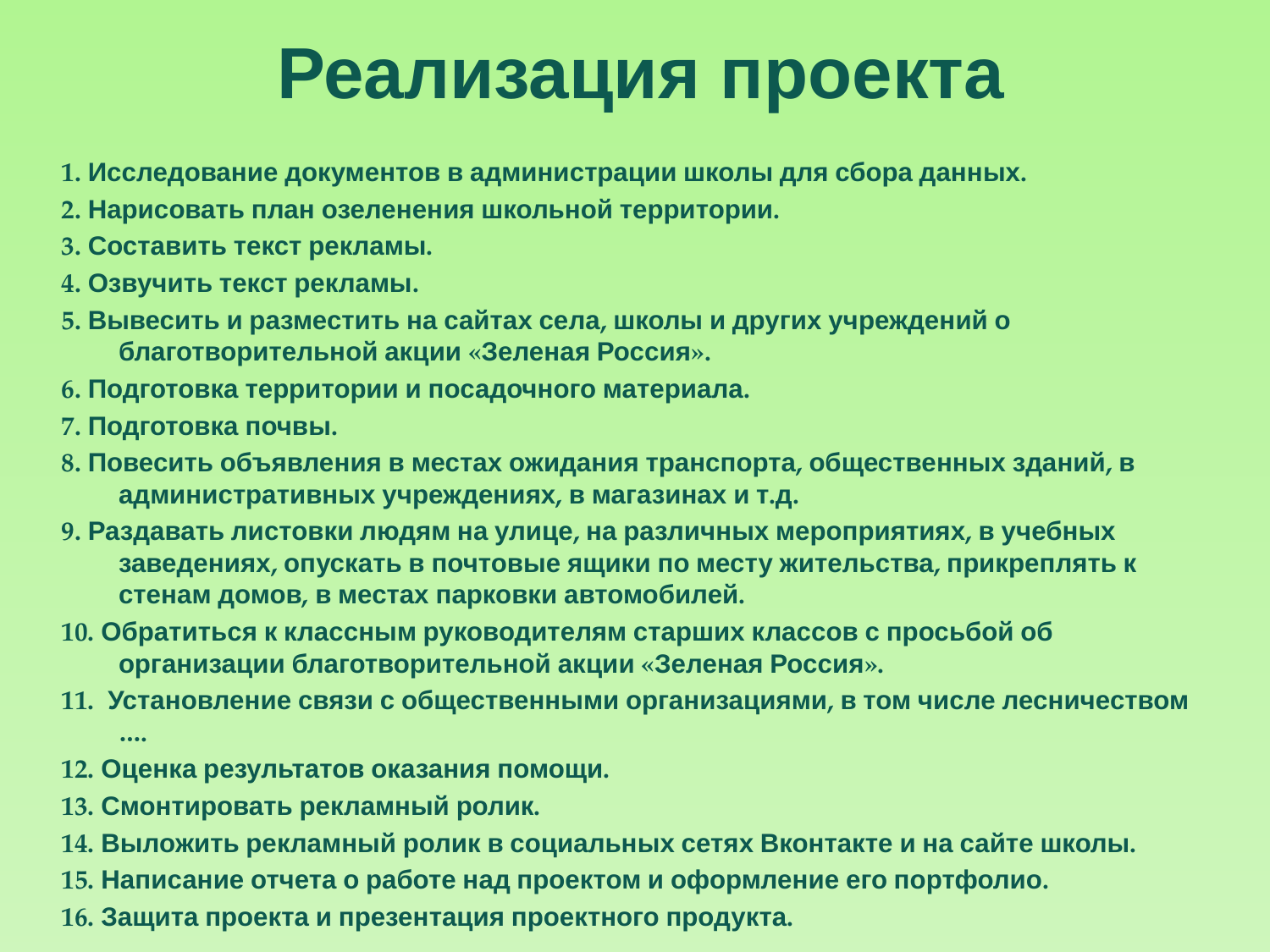

# Реализация проекта
1. Исследование документов в администрации школы для сбора данных.
2. Нарисовать план озеленения школьной территории.
3. Составить текст рекламы.
4. Озвучить текст рекламы.
5. Вывесить и разместить на сайтах села, школы и других учреждений о благотворительной акции «Зеленая Россия».
6. Подготовка территории и посадочного материала.
7. Подготовка почвы.
8. Повесить объявления в местах ожидания транспорта, общественных зданий, в административных учреждениях, в магазинах и т.д.
9. Раздавать листовки людям на улице, на различных мероприятиях, в учебных заведениях, опускать в почтовые ящики по месту жительства, прикреплять к стенам домов, в местах парковки автомобилей.
10. Обратиться к классным руководителям старших классов с просьбой об организации благотворительной акции «Зеленая Россия».
11.  Установление связи с общественными организациями, в том числе лесничеством ….
12. Оценка результатов оказания помощи.
13. Смонтировать рекламный ролик.
14. Выложить рекламный ролик в социальных сетях Вконтакте и на сайте школы.
15. Написание отчета о работе над проектом и оформление его портфолио.
16. Защита проекта и презентация проектного продукта.